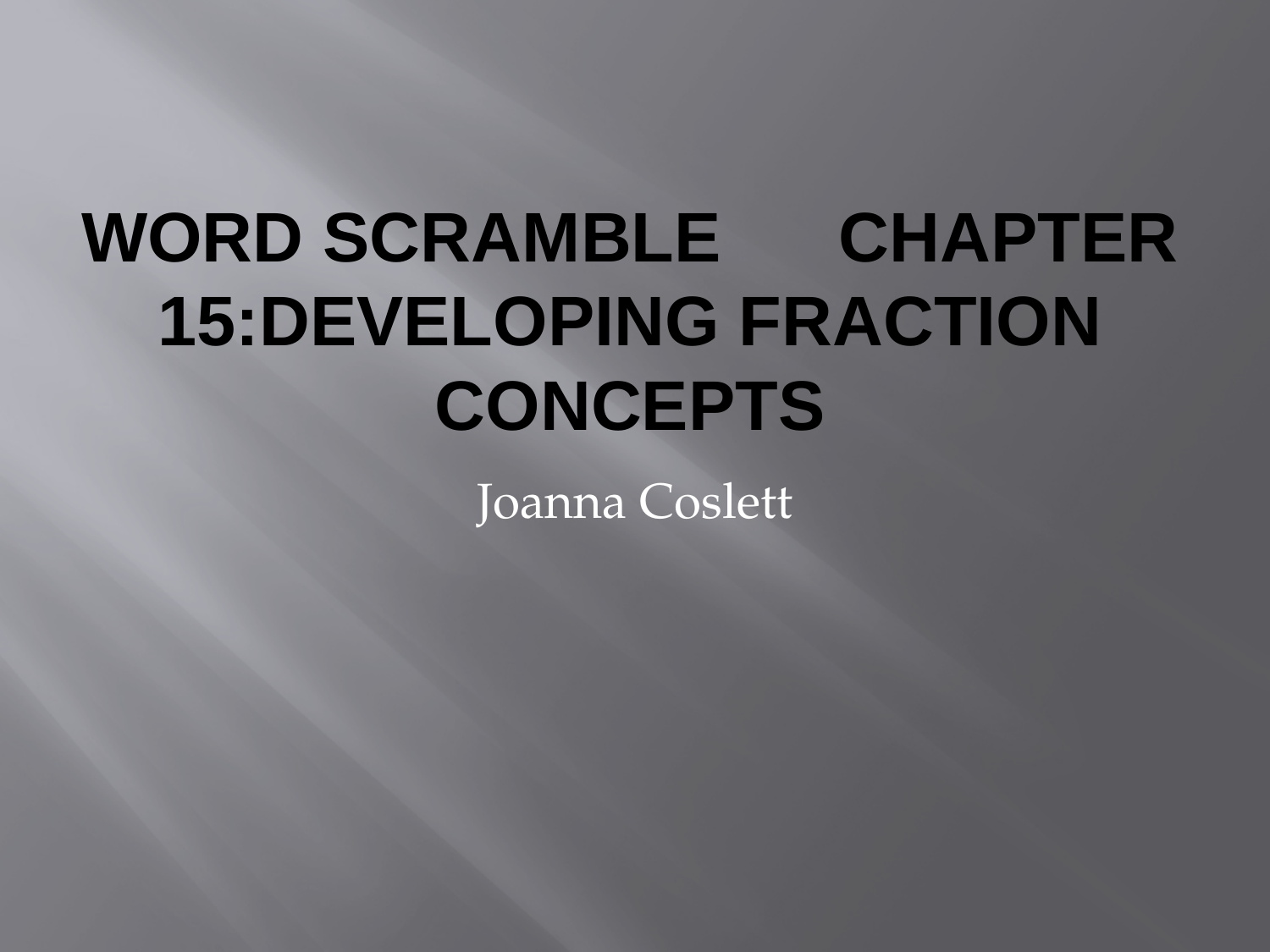

# Word scramble	 Chapter 15:Developing fraction concepts
Joanna Coslett